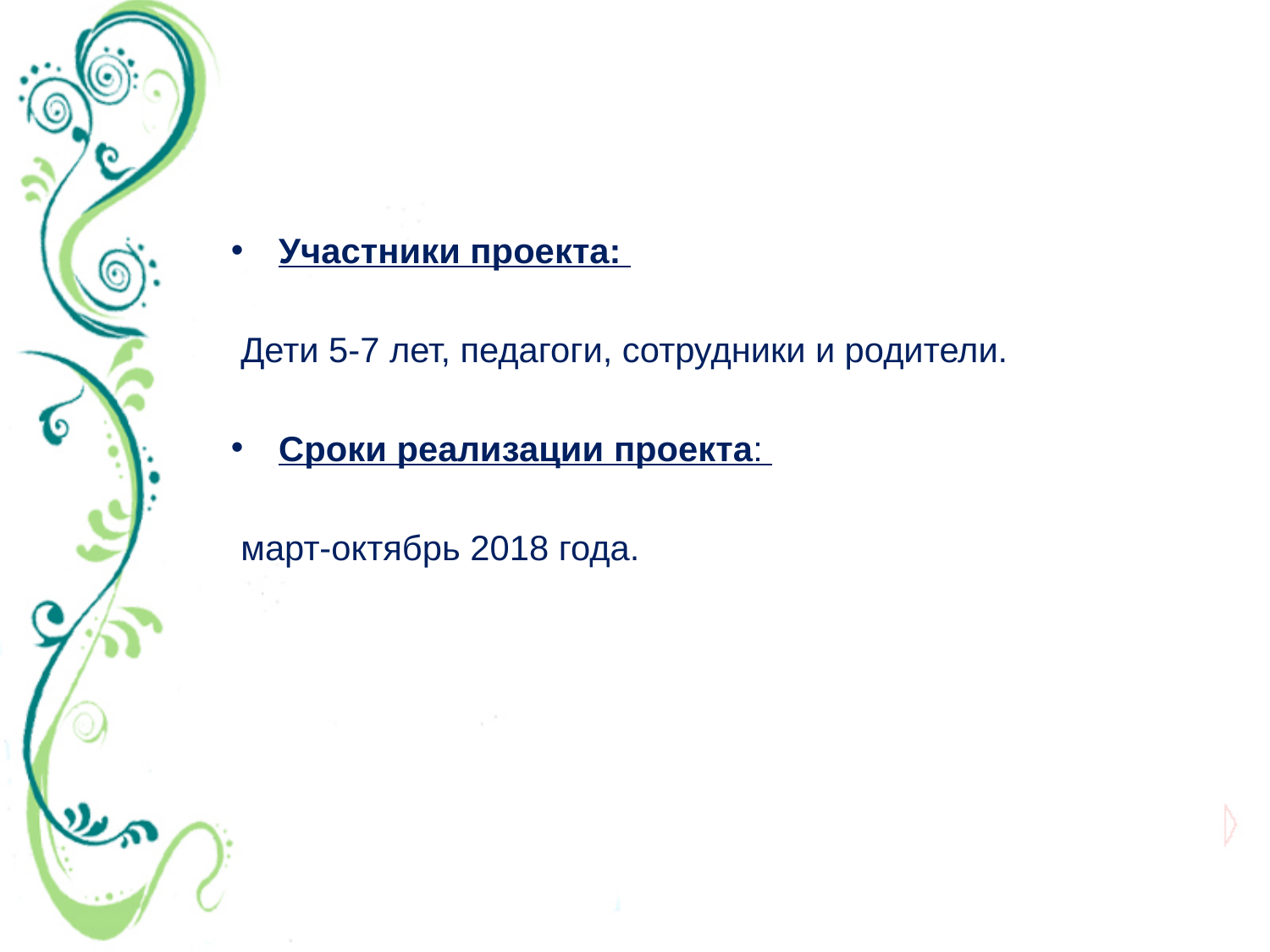

#
Участники проекта:

 Дети 5-7 лет, педагоги, сотрудники и родители.

Сроки реализации проекта:

 март-октябрь 2018 года.